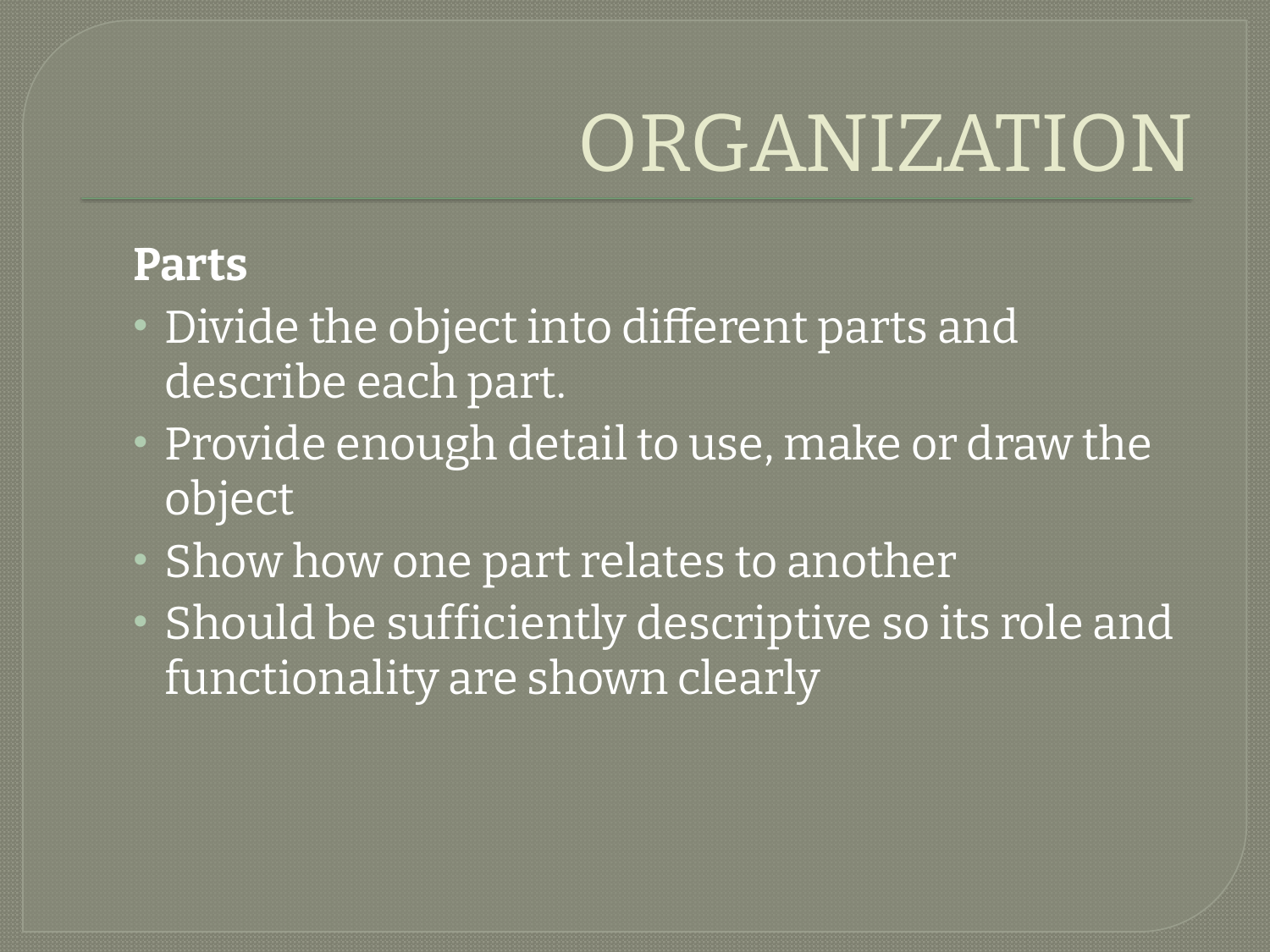

# ORGANIZATION
Parts
Divide the object into different parts and describe each part.
Provide enough detail to use, make or draw the object
Show how one part relates to another
Should be sufficiently descriptive so its role and functionality are shown clearly